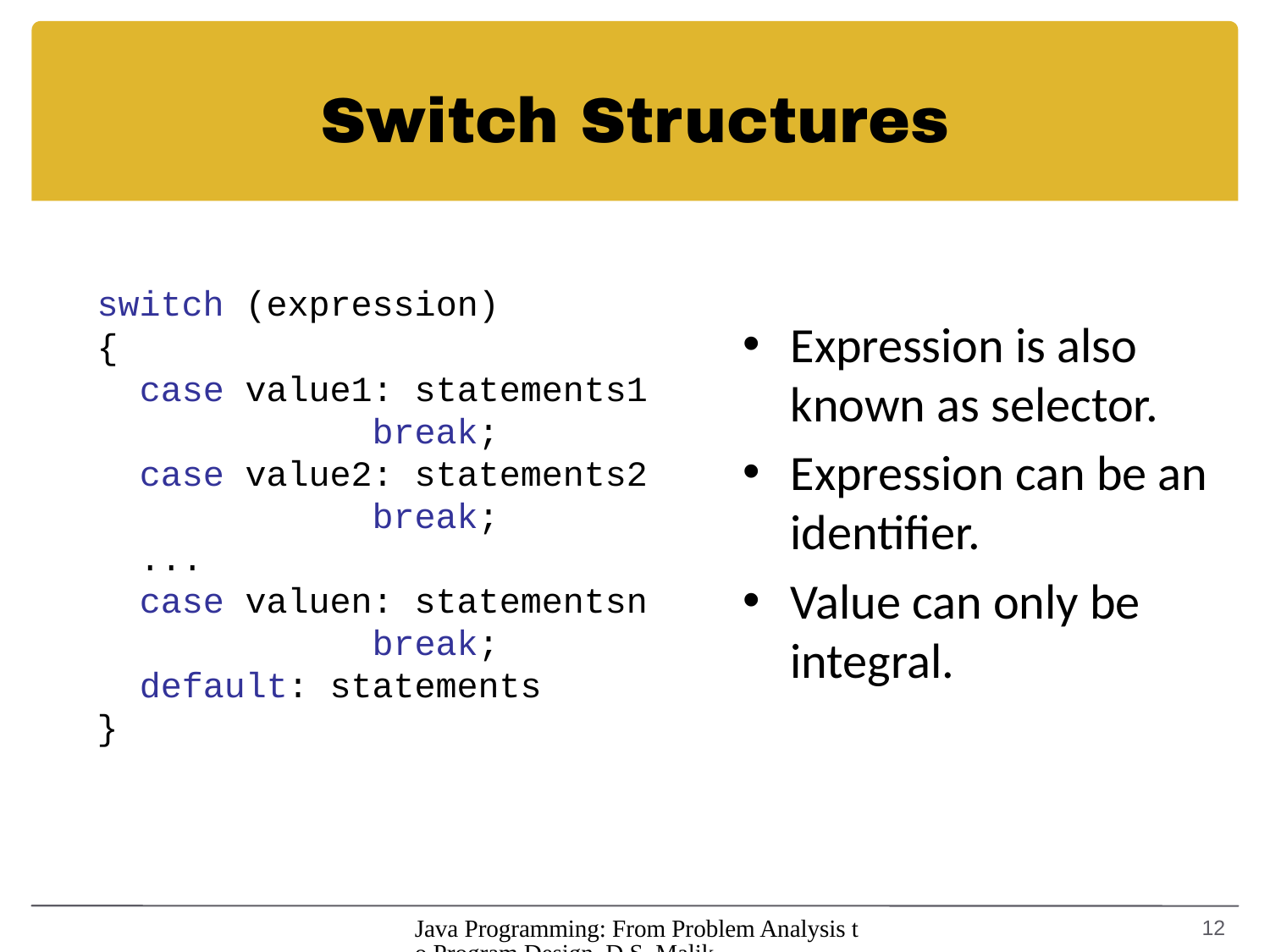

# Switch Structures
switch (expression)
{
  case value1: statements1
	       break;
  case value2: statements2
	       break;
  ...
  case valuen: statementsn
	       break;
  default: statements
}
Expression is also known as selector.
Expression can be an identifier.
Value can only be integral.
Java Programming: From Problem Analysis to Program Design, D.S. Malik
12